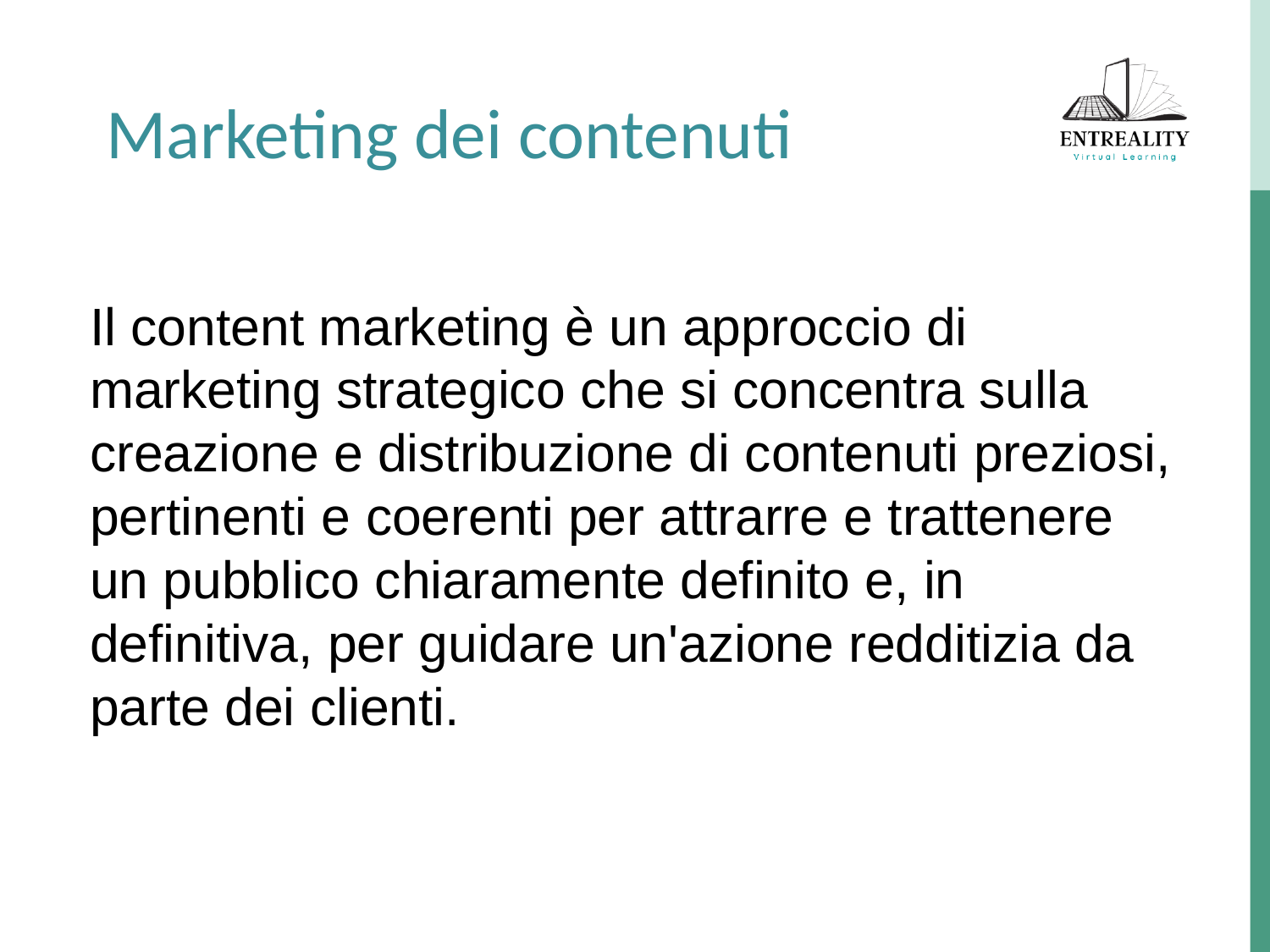

Marketing dei contenuti

Il content marketing è un approccio di marketing strategico che si concentra sulla creazione e distribuzione di contenuti preziosi, pertinenti e coerenti per attrarre e trattenere un pubblico chiaramente definito e, in definitiva, per guidare un'azione redditizia da parte dei clienti.